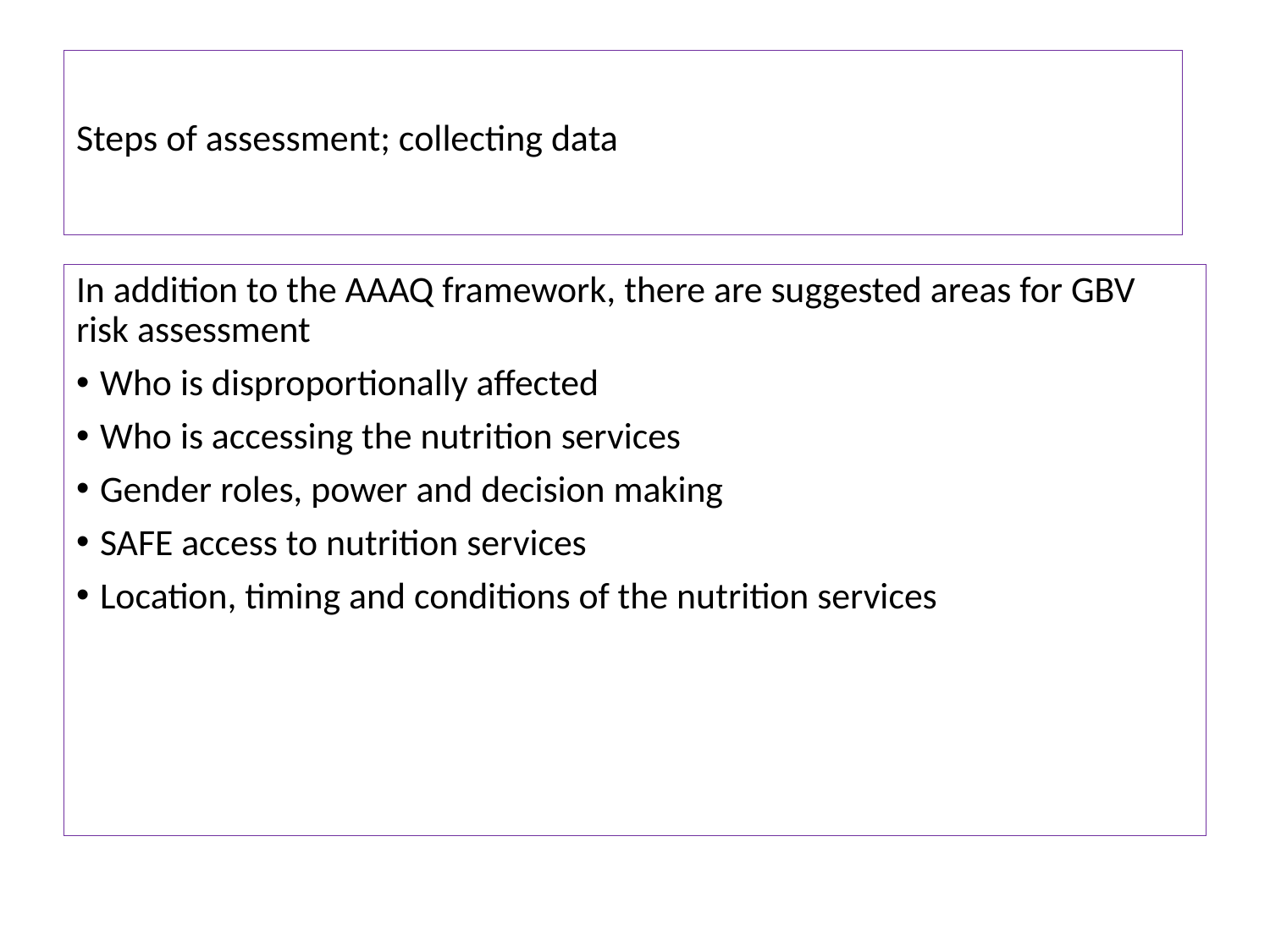

# Steps of assessment; collecting data
In addition to the AAAQ framework, there are suggested areas for GBV risk assessment
Who is disproportionally affected
Who is accessing the nutrition services
Gender roles, power and decision making
SAFE access to nutrition services
Location, timing and conditions of the nutrition services